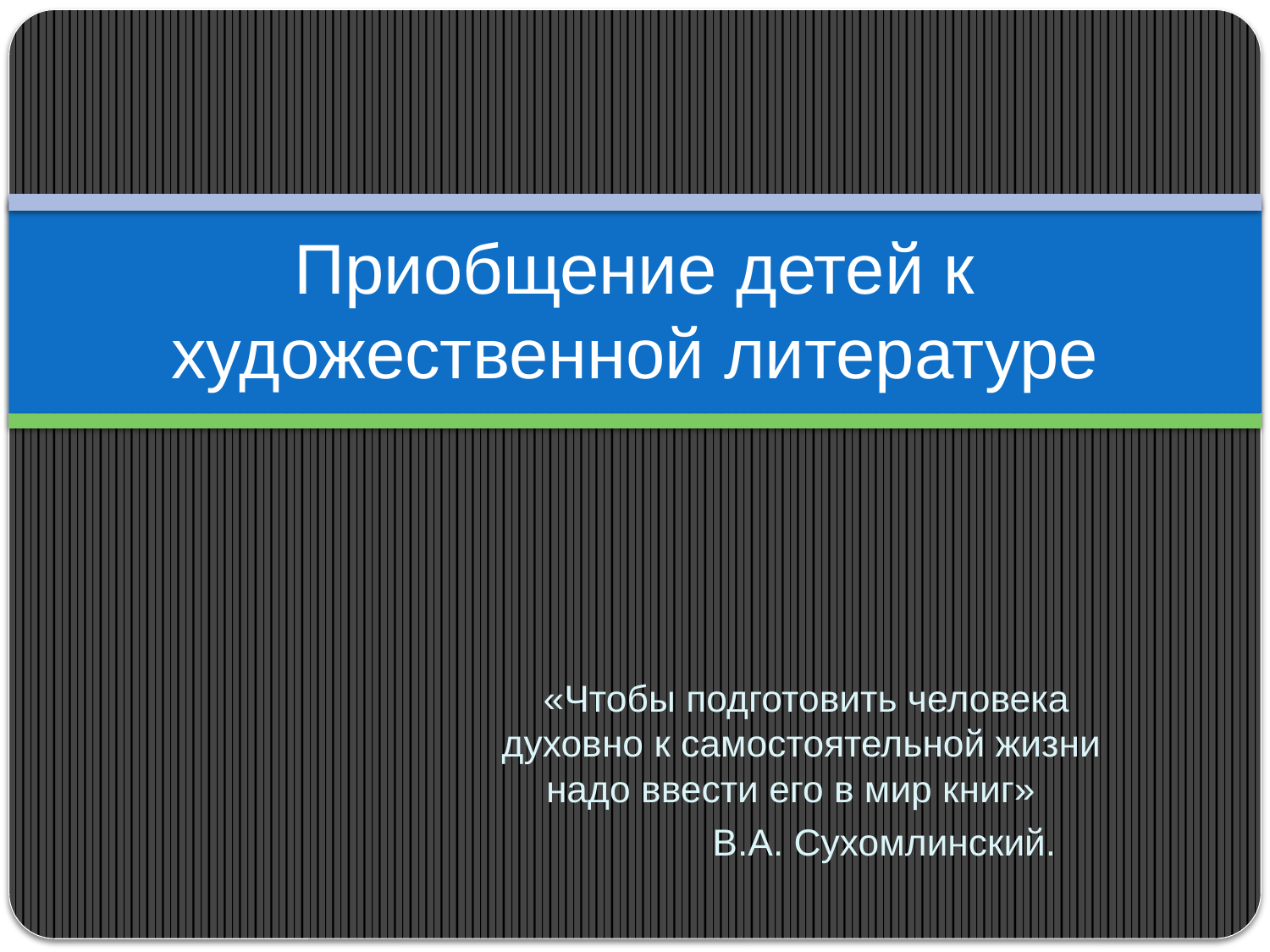

# Приобщение детей к художественной литературе

 «Чтобы подготовить человека
духовно к самостоятельной жизни
надо ввести его в мир книг»
                                              В.А. Сухомлинский.